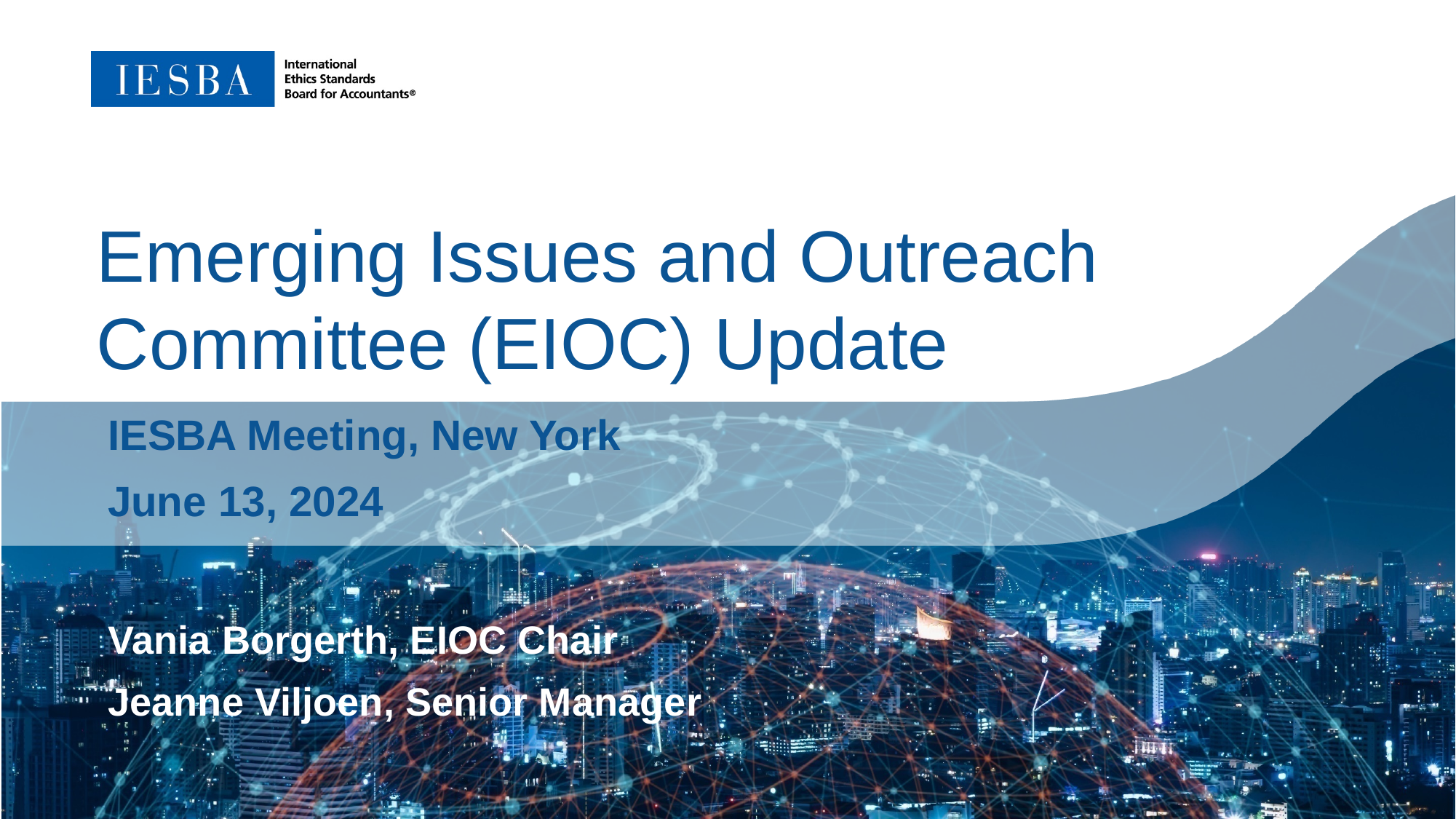

Emerging Issues and Outreach Committee (EIOC) Update
IESBA Meeting, New York
June 13, 2024
Vania Borgerth, EIOC Chair
Jeanne Viljoen, Senior Manager